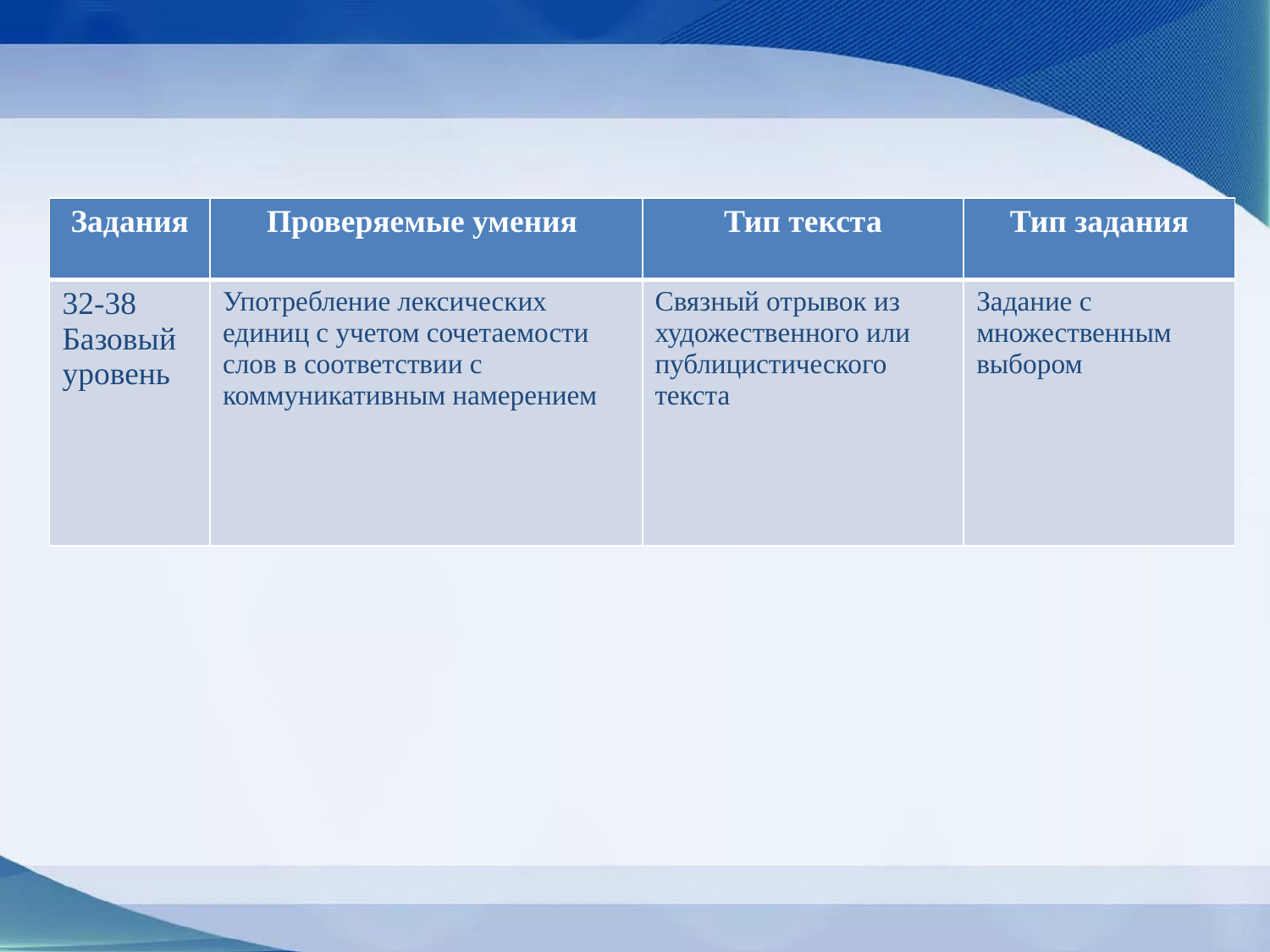

| Задания | Проверяемые умения | Тип текста | Тип задания |
| --- | --- | --- | --- |
| 32-38 Базовый уровень | Употребление лексических единиц с учетом сочетаемости слов в соответствии с коммуникативным намерением | Связный отрывок из художественного или публицистического текста | Задание с множественным выбором |